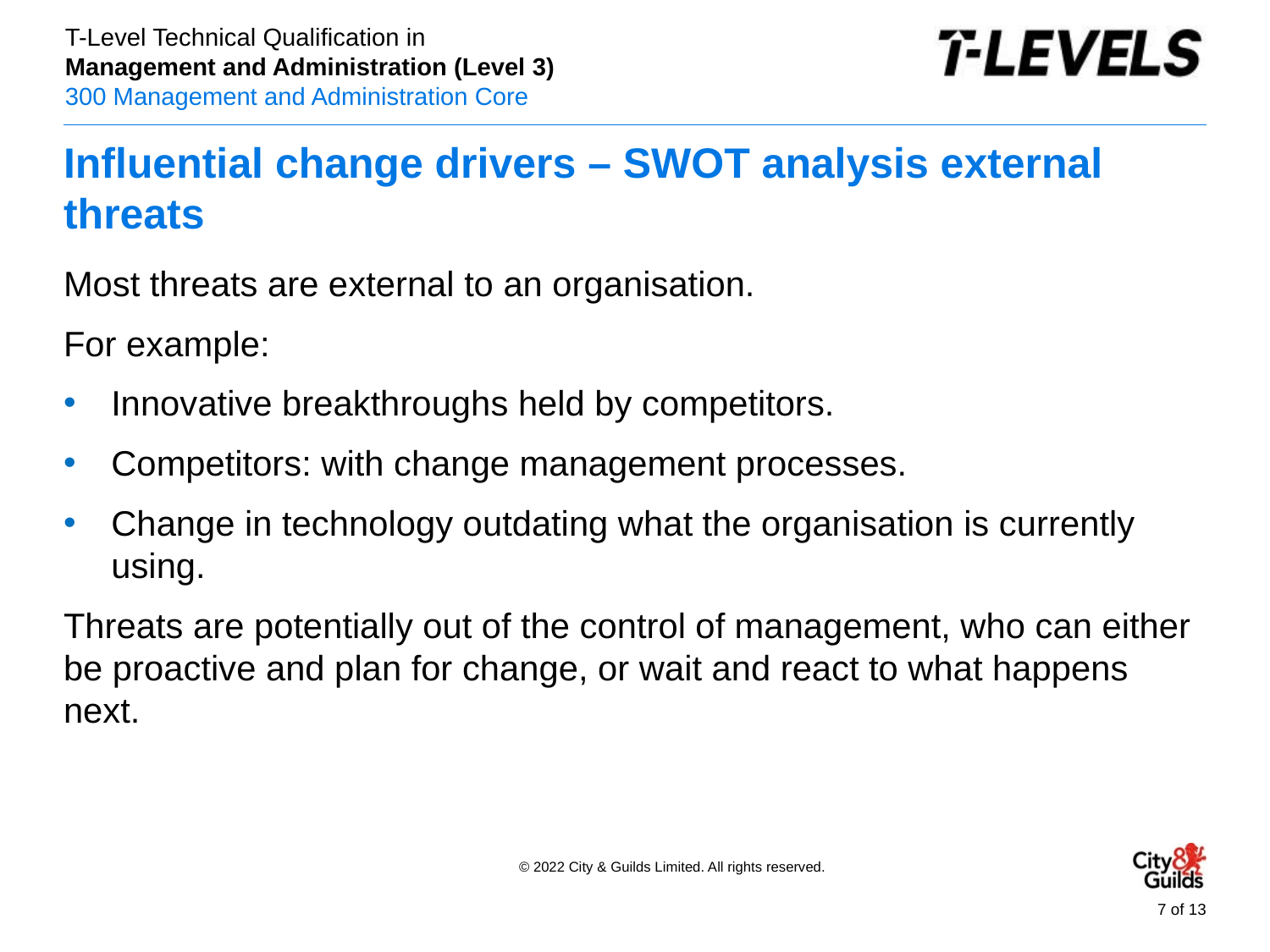

# Influential change drivers – SWOT analysis external threats

Most threats are external to an organisation.
For example:
Innovative breakthroughs held by competitors.
Competitors: with change management processes.
Change in technology outdating what the organisation is currently using.
Threats are potentially out of the control of management, who can either be proactive and plan for change, or wait and react to what happens next.